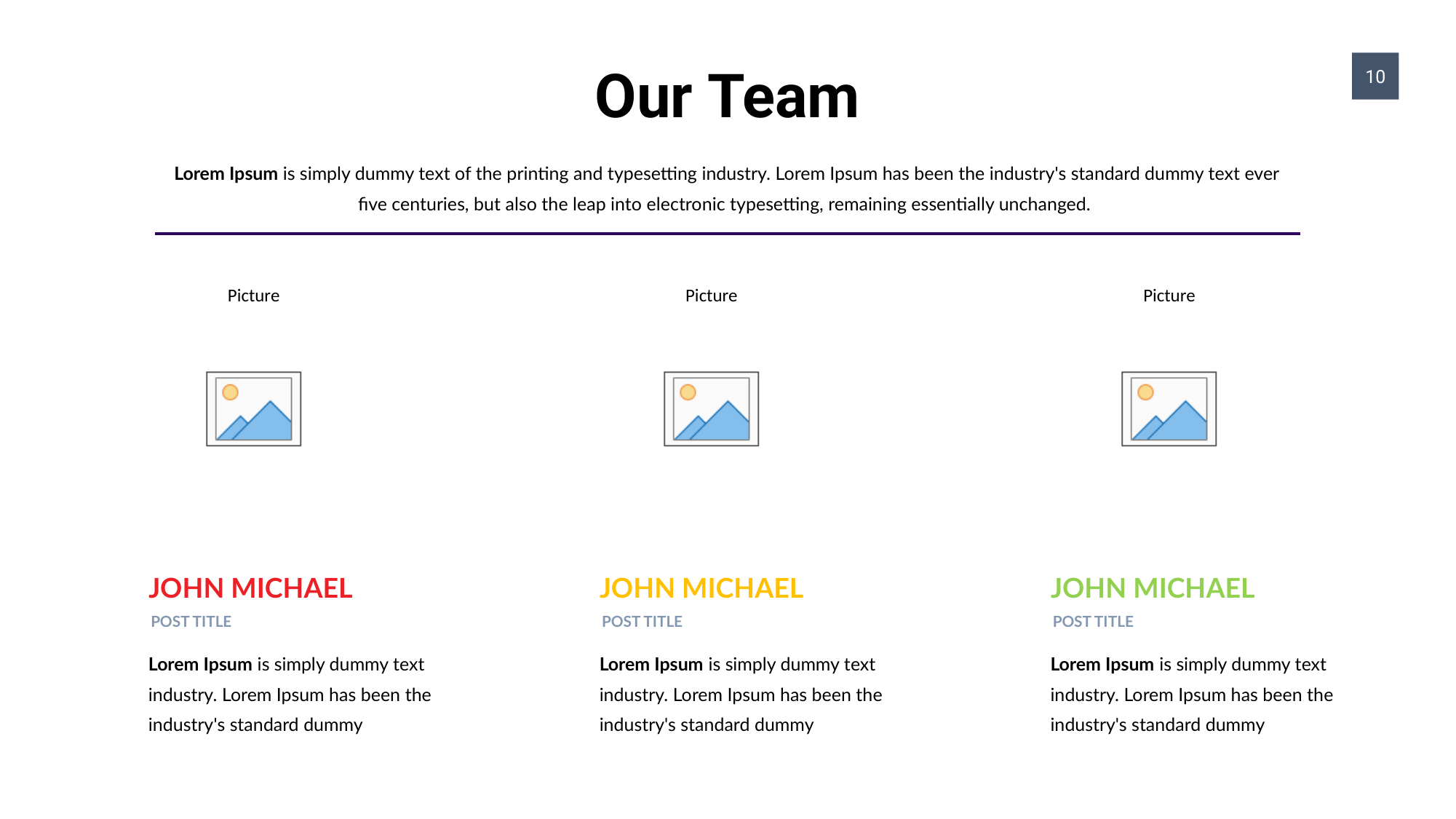

Our Team
10
Lorem Ipsum is simply dummy text of the printing and typesetting industry. Lorem Ipsum has been the industry's standard dummy text ever five centuries, but also the leap into electronic typesetting, remaining essentially unchanged.

JOHN MICHAEL
POST TITLE
Lorem Ipsum is simply dummy text industry. Lorem Ipsum has been the industry's standard dummy
JOHN MICHAEL
POST TITLE
Lorem Ipsum is simply dummy text industry. Lorem Ipsum has been the industry's standard dummy
JOHN MICHAEL
POST TITLE
Lorem Ipsum is simply dummy text industry. Lorem Ipsum has been the industry's standard dummy